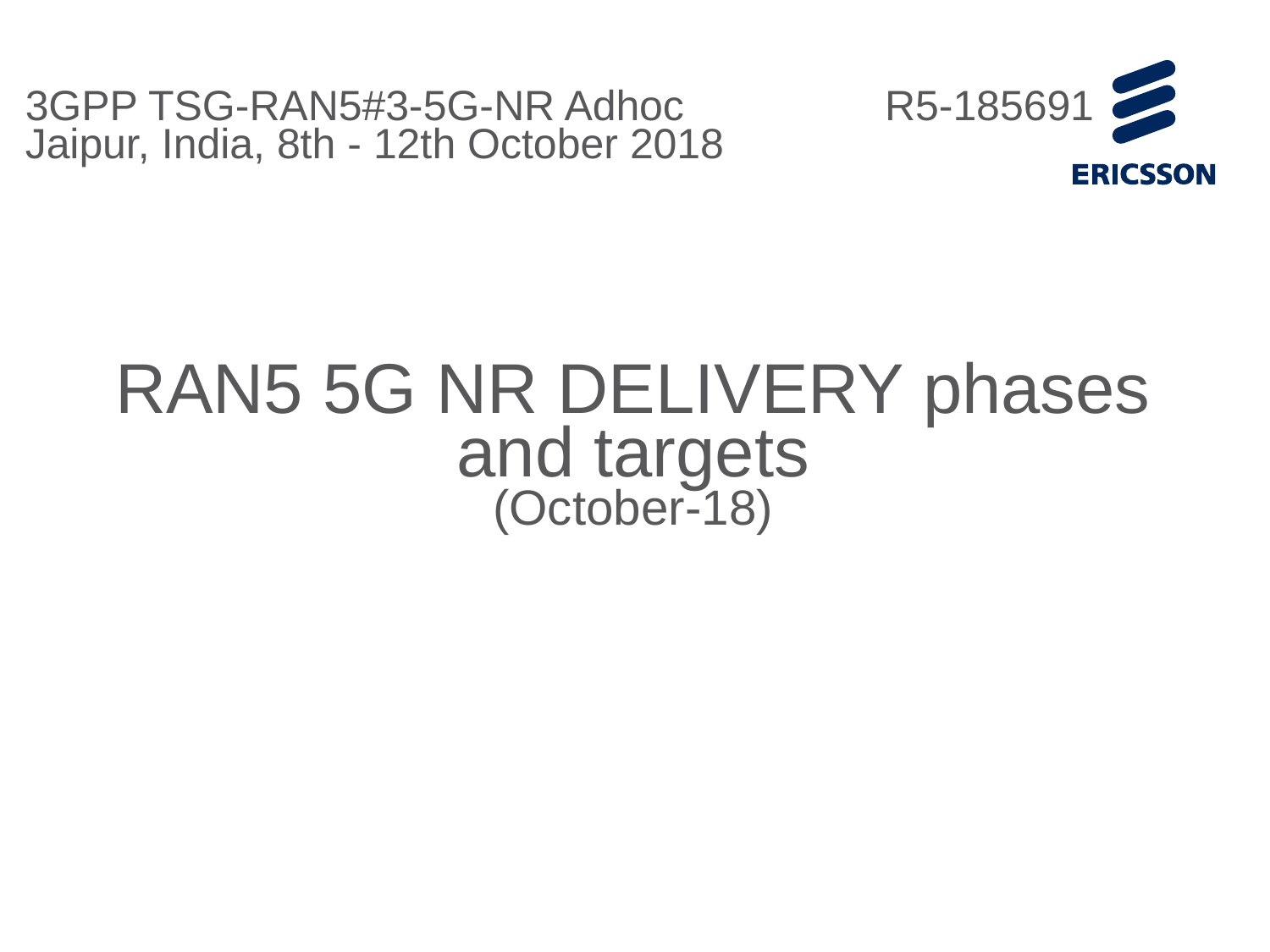

3GPP TSG-RAN5#3-5G-NR Adhoc                 R5-185691
Jaipur, India, 8th - 12th October 2018
# RAN5 5G NR DELIVERY phases and targets (October-18)